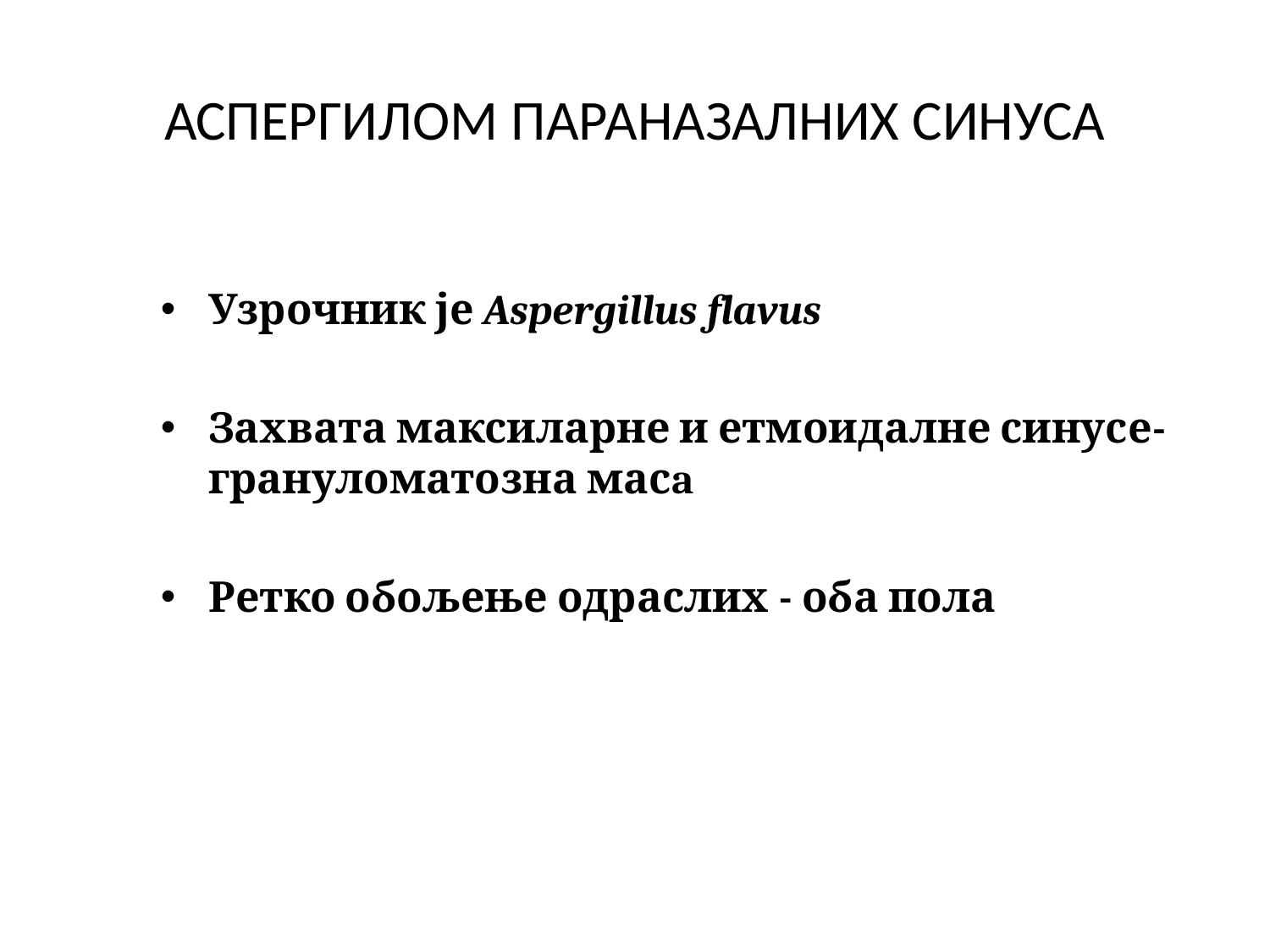

# АСПЕРГИЛОМ ПАРАНАЗАЛНИХ СИНУСА
Узрочник је Aspergillus flavus

Захвата максиларне и етмоидалне синусе-грануломатозна масa

Ретко обољење одраслих - оба пола